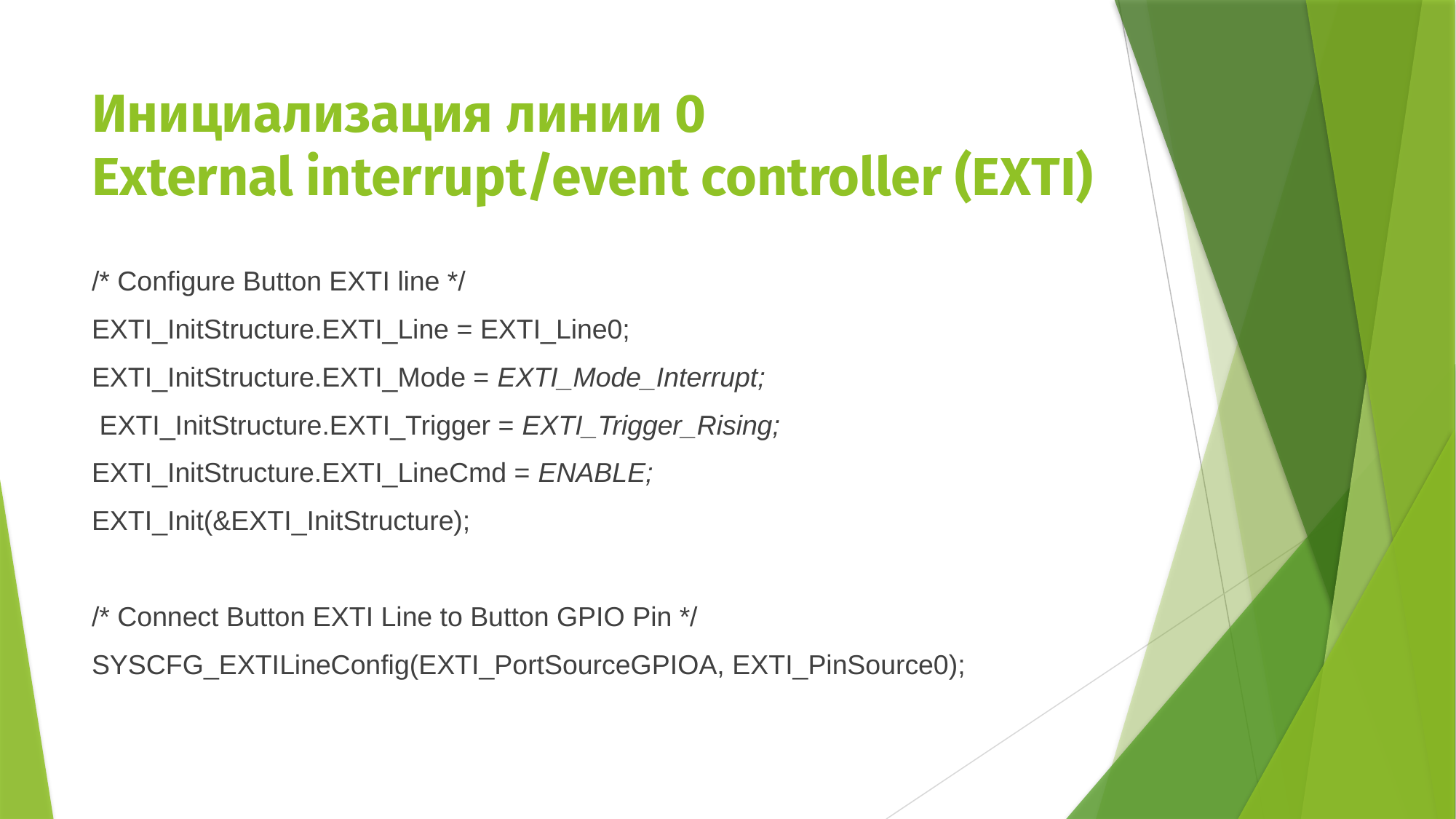

# Инициализация линии 0 External interrupt/event controller (EXTI)
/* Configure Button EXTI line */
EXTI_InitStructure.EXTI_Line = EXTI_Line0;
EXTI_InitStructure.EXTI_Mode = EXTI_Mode_Interrupt;
 EXTI_InitStructure.EXTI_Trigger = EXTI_Trigger_Rising;
EXTI_InitStructure.EXTI_LineCmd = ENABLE;
EXTI_Init(&EXTI_InitStructure);

/* Connect Button EXTI Line to Button GPIO Pin */
SYSCFG_EXTILineConfig(EXTI_PortSourceGPIOA, EXTI_PinSource0);